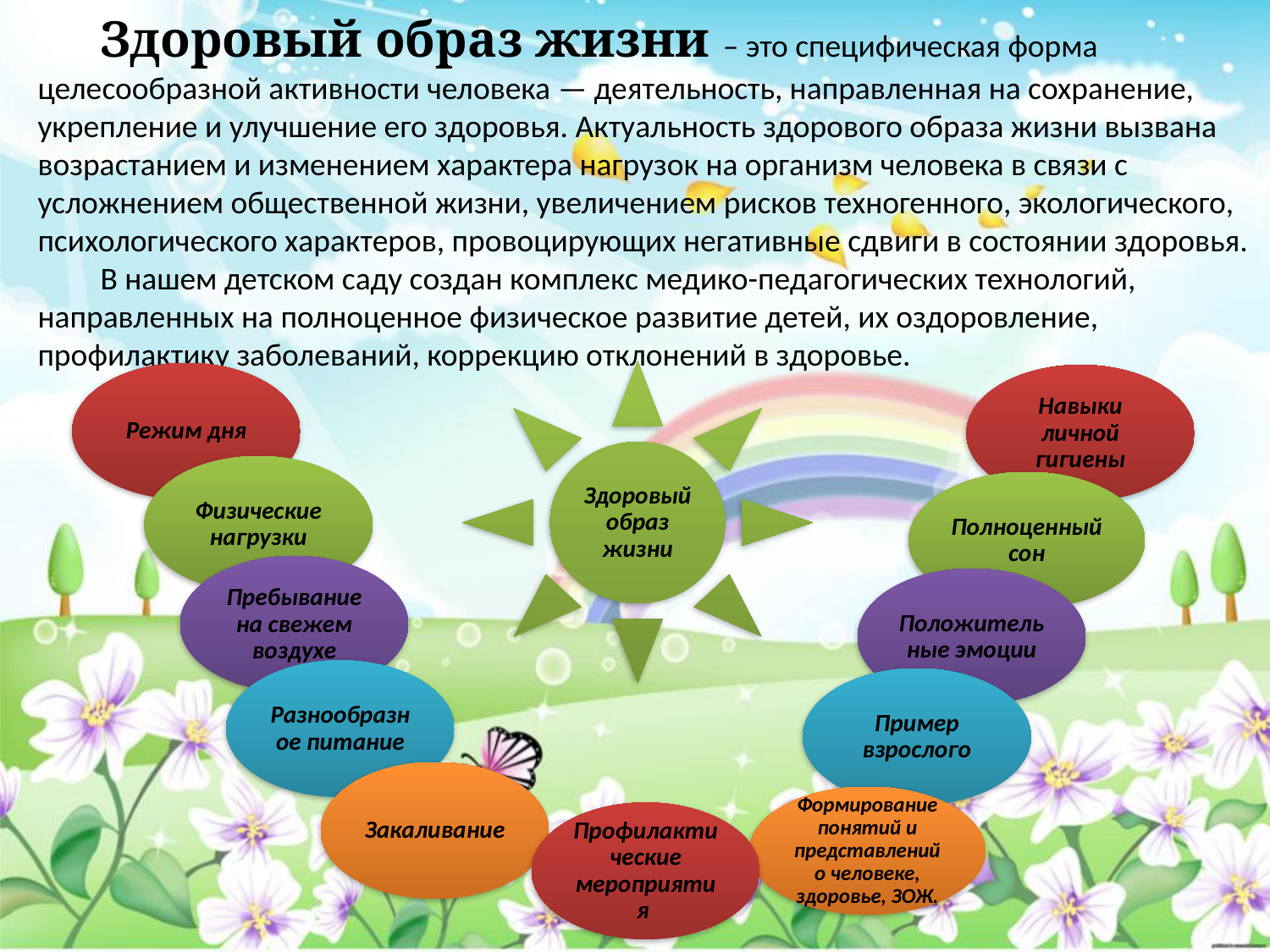

Здоровый образ жизни – это специфическая форма целесообразной активности человека — деятельность, направленная на сохранение, укрепление и улучшение его здоровья. Актуальность здорового образа жизни вызвана возрастанием и изменением характера нагрузок на организм человека в связи с усложнением общественной жизни, увеличением рисков техногенного, экологического, психологического характеров, провоцирующих негативные сдвиги в состоянии здоровья.
В нашем детском саду создан комплекс медико-педагогических технологий, направленных на полноценное физическое развитие детей, их оздоровление, профилактику заболеваний, коррекцию отклонений в здоровье.
Режим дня
Физические нагрузки
Пребывание на свежем воздухе
Разнообразное питание
Закаливание
Навыки личной гигиены
Полноценный сон
Положительные эмоции
Пример взрослого
Формирование понятий и представлений о человеке, здоровье, ЗОЖ.
Профилактические мероприятия
Здоровый образ жизни